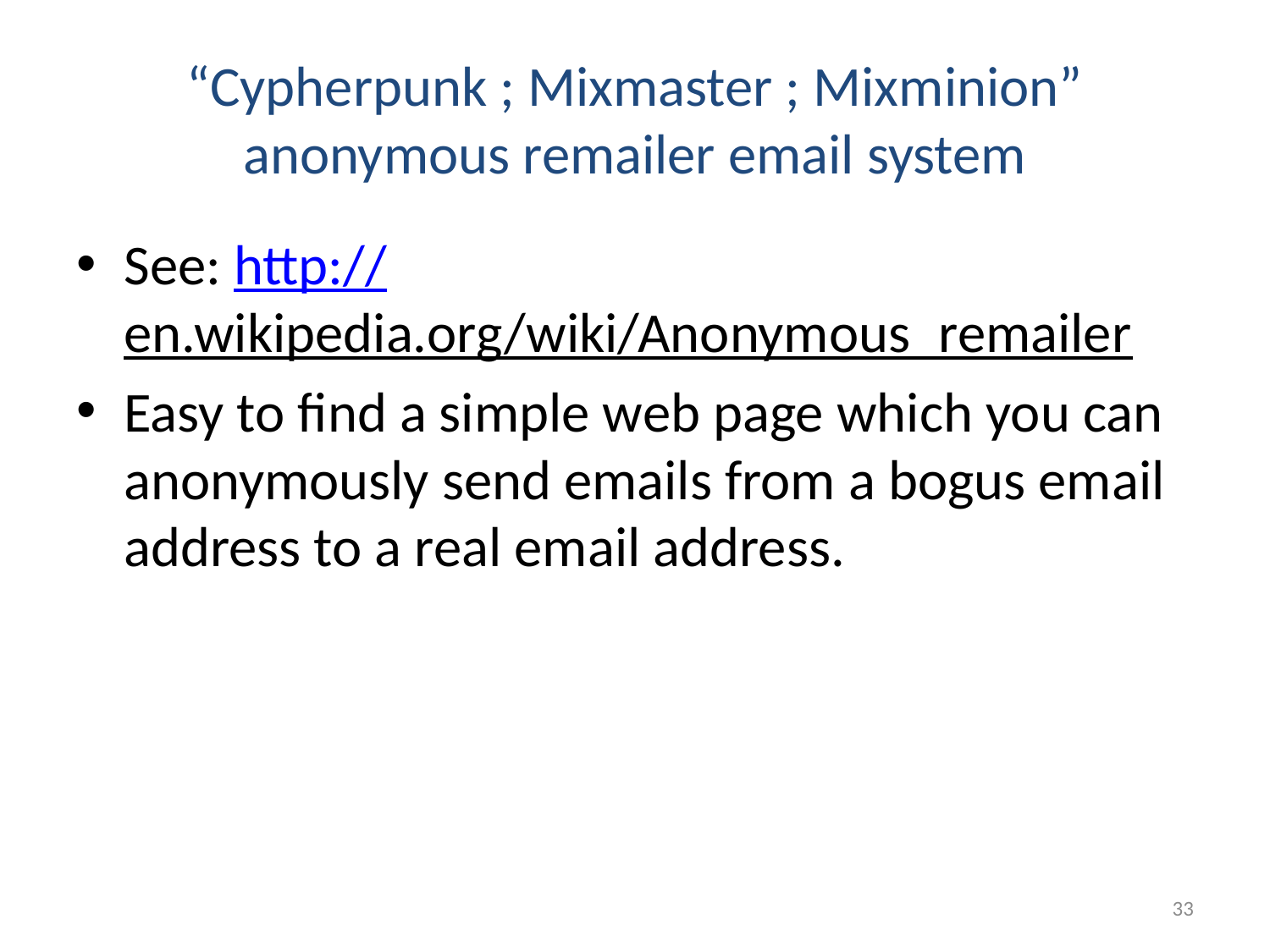

# “Cypherpunk ; Mixmaster ; Mixminion” anonymous remailer email system
See: http://en.wikipedia.org/wiki/Anonymous_remailer
Easy to find a simple web page which you can anonymously send emails from a bogus email address to a real email address.
33